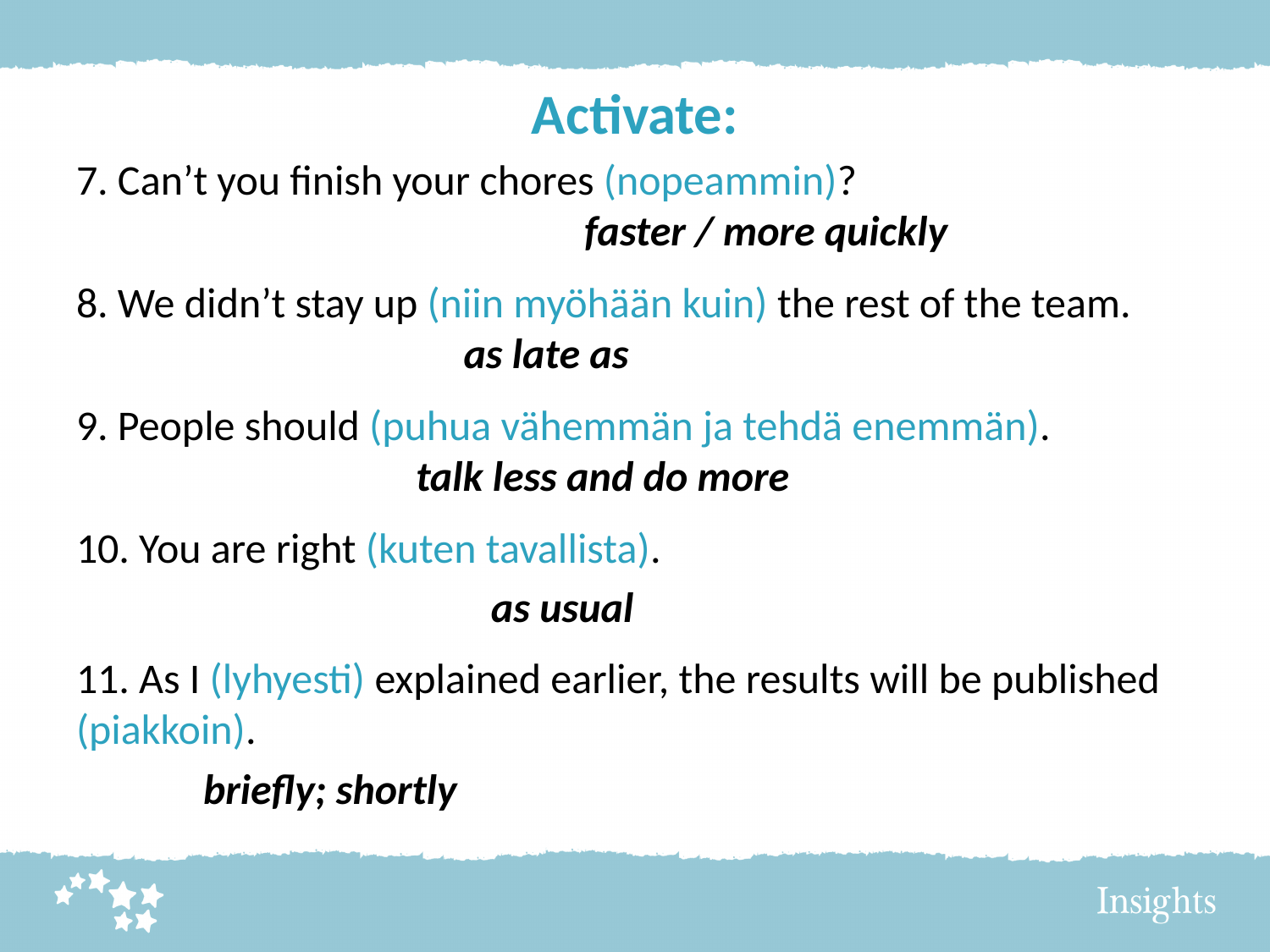

# Activate:
7. Can’t you finish your chores (nopeammin)?
				faster / more quickly
8. We didn’t stay up (niin myöhään kuin) the rest of the team.
		              as late as
9. People should (puhua vähemmän ja tehdä enemmän).
		         talk less and do more
10. You are right (kuten tavallista).
	 		        as usual
11. As I (lyhyesti) explained earlier, the results will be published (piakkoin).
	briefly; shortly